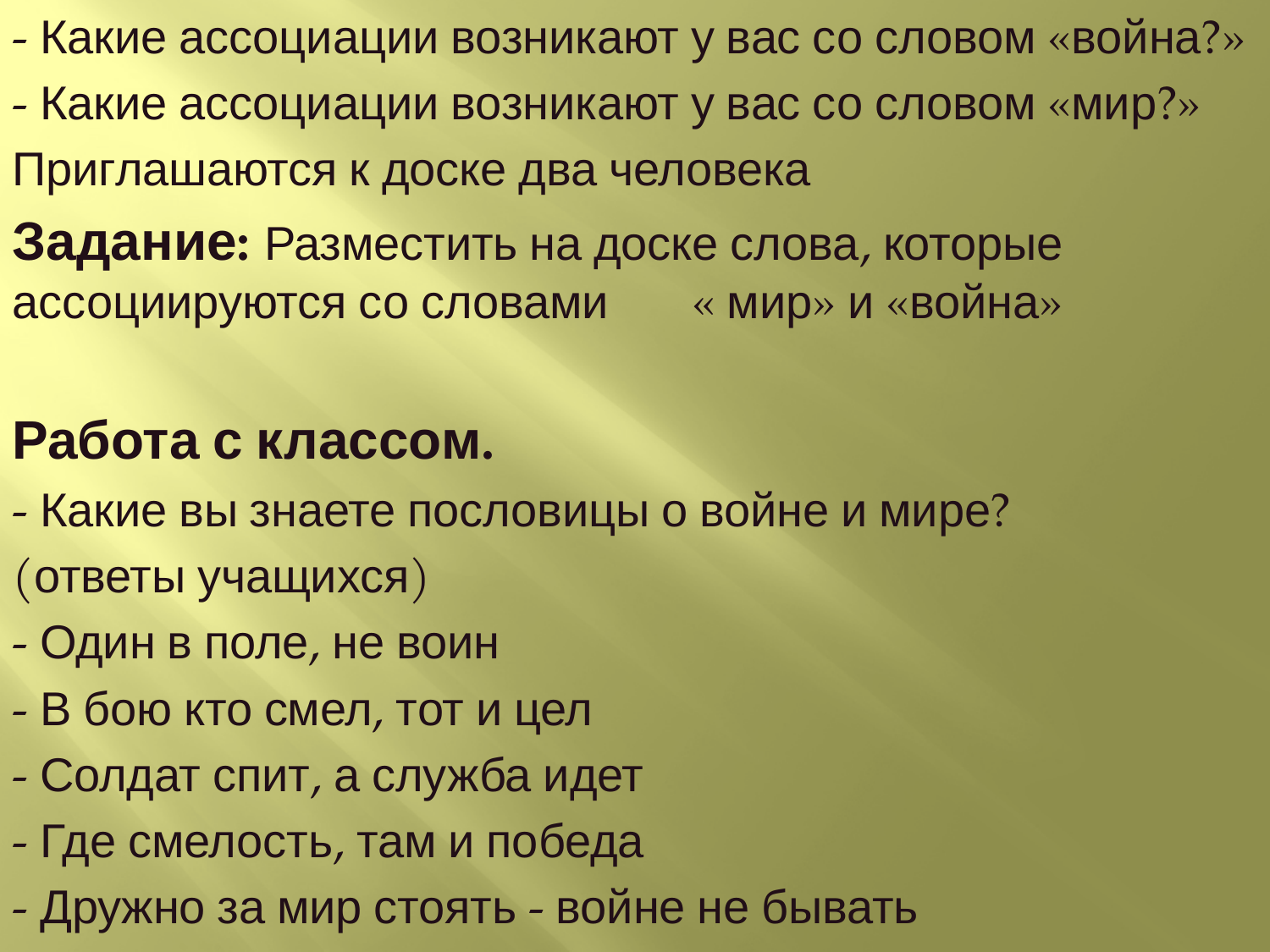

- Какие ассоциации возникают у вас со словом «война?»
- Какие ассоциации возникают у вас со словом «мир?»
Приглашаются к доске два человека
Задание: Разместить на доске слова, которые ассоциируются со словами       « мир» и «война»

Работа с классом.
- Какие вы знаете пословицы о войне и мире?
(ответы учащихся)
- Один в поле, не воин
- В бою кто смел, тот и цел
- Солдат спит, а служба идет
- Где смелость, там и победа
- Дружно за мир стоять - войне не бывать

#